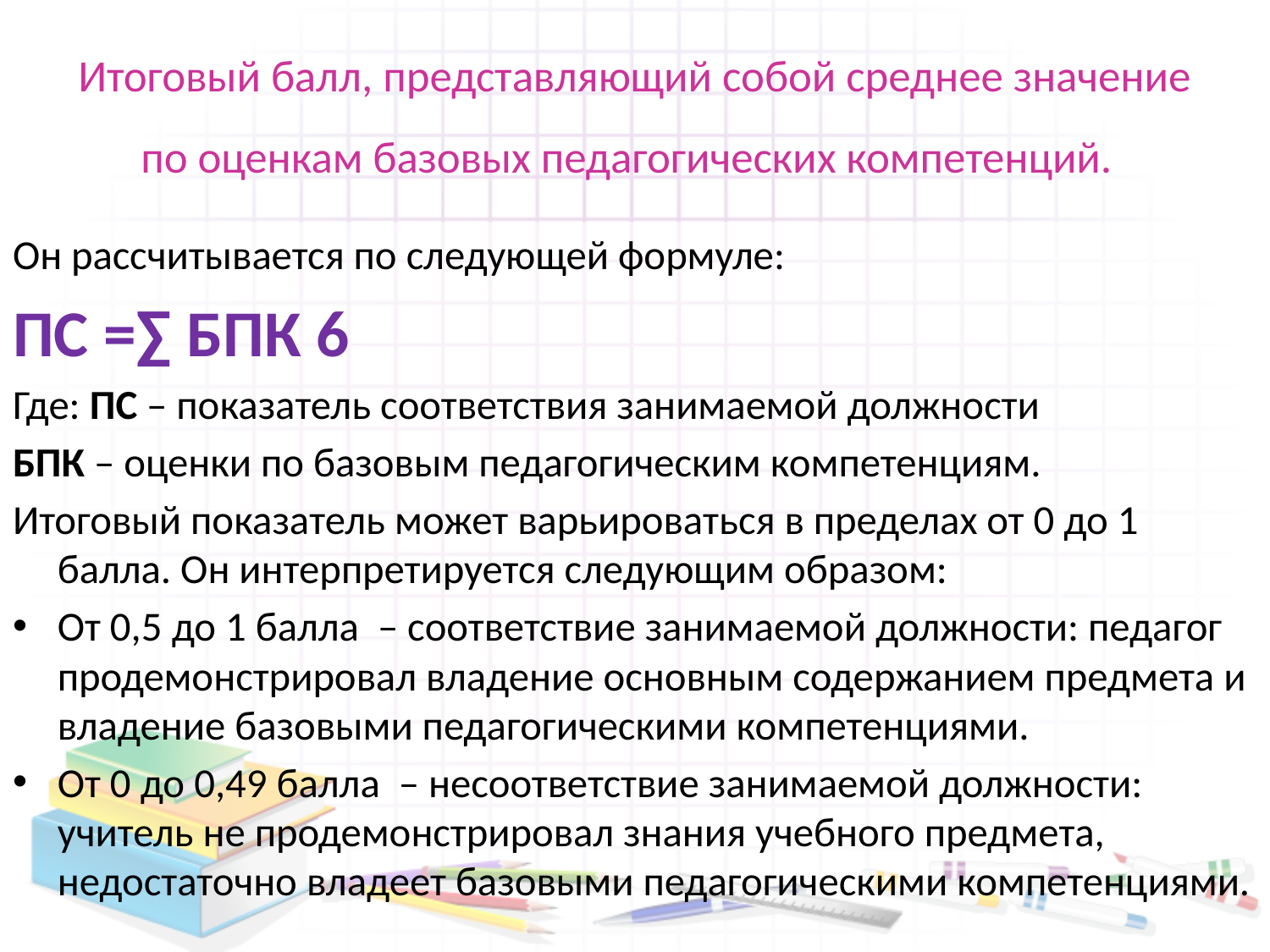

# Итоговый балл, представляющий собой среднее значение по оценкам базовых педагогических компетенций.
Он рассчитывается по следующей формуле:
ПС =∑ БПК 6
Где: ПС – показатель соответствия занимаемой должности
БПК – оценки по базовым педагогическим компетенциям.
Итоговый показатель может варьироваться в пределах от 0 до 1 балла. Он интерпретируется следующим образом:
От 0,5 до 1 балла  – соответствие занимаемой должности: педагог продемонстрировал владение основным содержанием предмета и владение базовыми педагогическими компетенциями.
От 0 до 0,49 балла  – несоответствие занимаемой должности: учитель не продемонстрировал знания учебного предмета, недостаточно владеет базовыми педагогическими компетенциями.